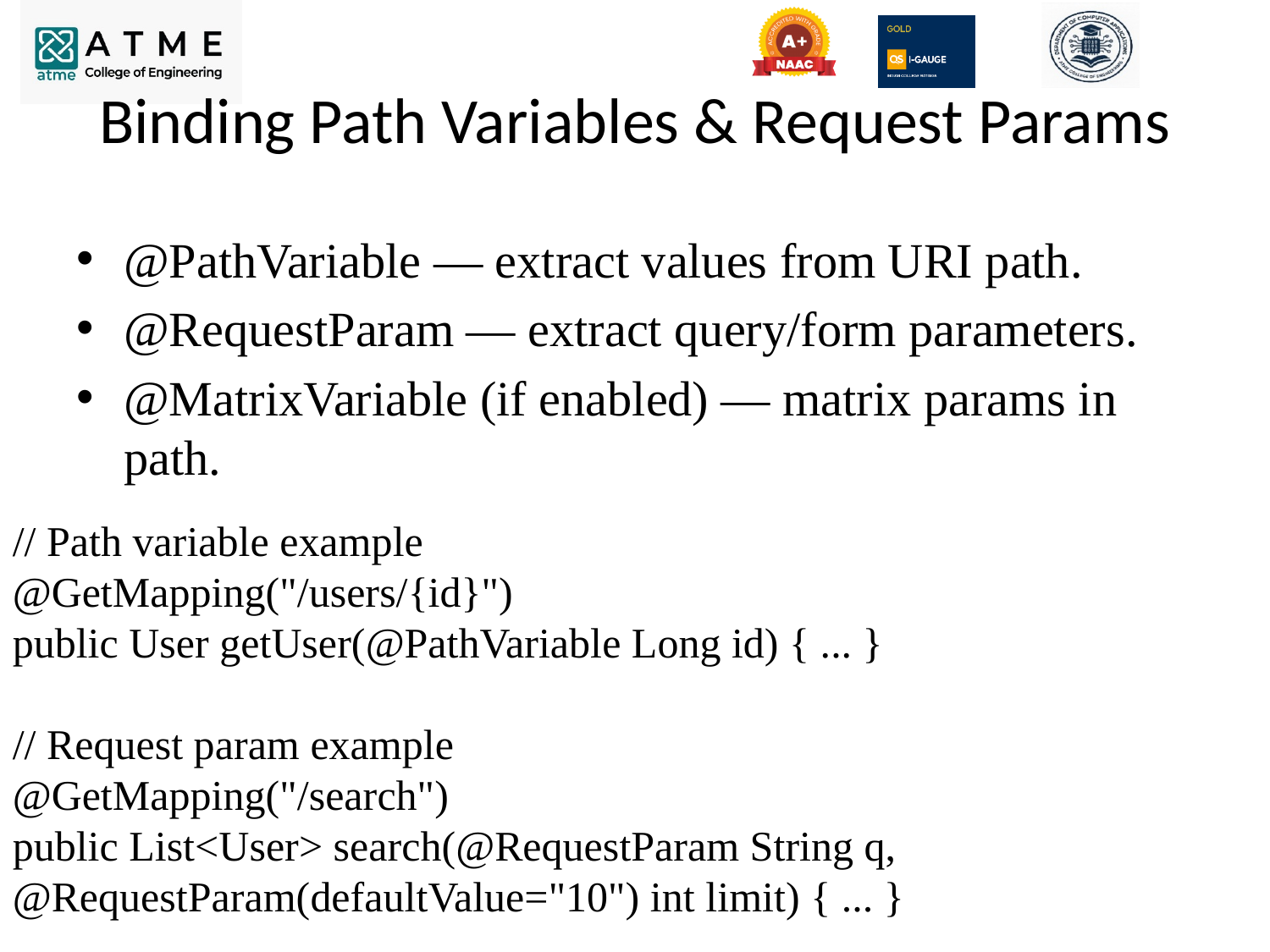

# Binding Path Variables & Request Params
@PathVariable — extract values from URI path.
@RequestParam — extract query/form parameters.
@MatrixVariable (if enabled) — matrix params in path.
// Path variable example
@GetMapping("/users/{id}")
public User getUser(@PathVariable Long id) { ... }

// Request param example
@GetMapping("/search")
public List<User> search(@RequestParam String q, @RequestParam(defaultValue="10") int limit) { ... }